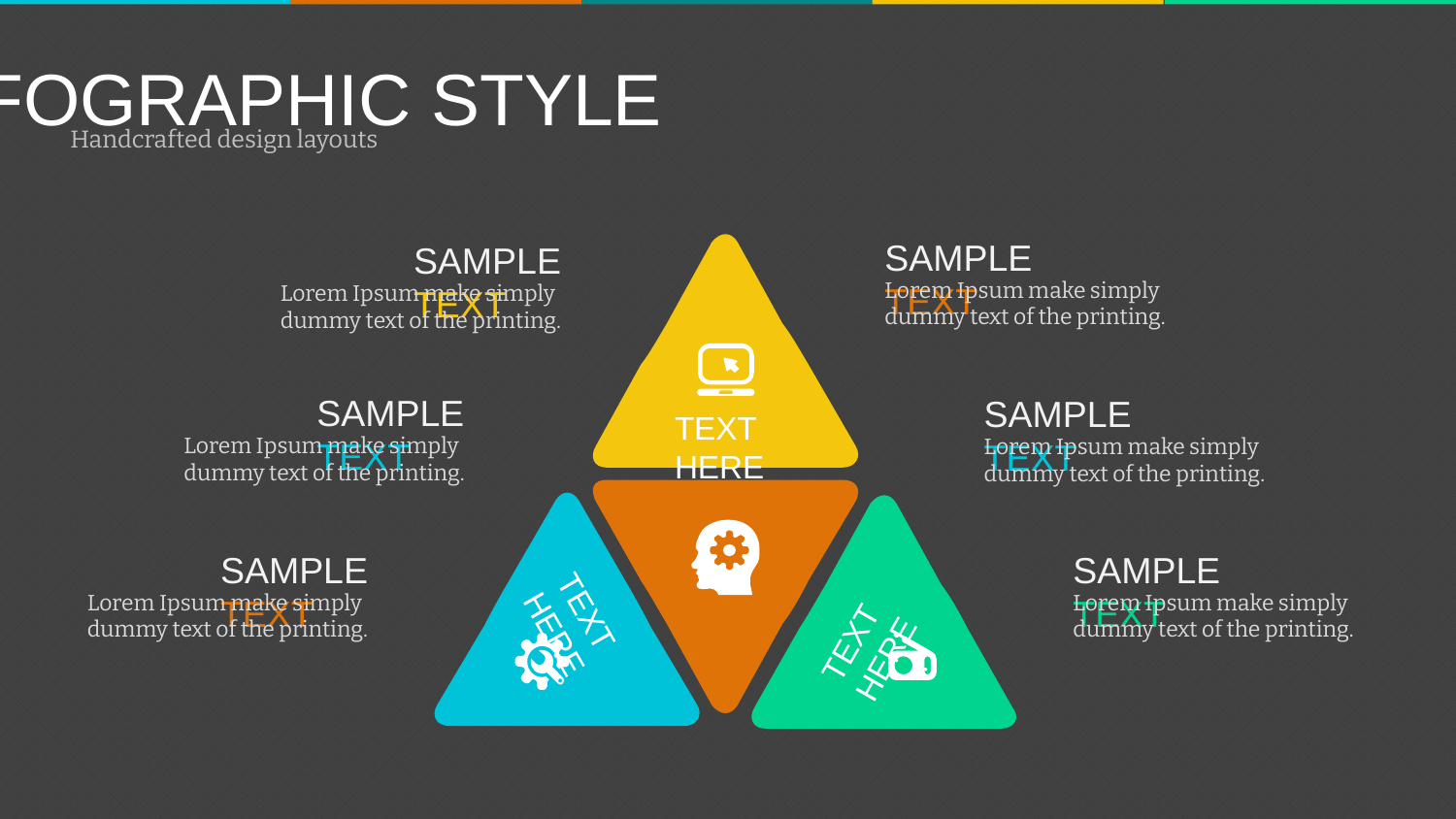

INFOGRAPHIC STYLE
Handcrafted design layouts
SAMPLE TEXT
SAMPLE TEXT

Lorem Ipsum make simply dummy text of the printing.
Lorem Ipsum make simply dummy text of the printing.

SAMPLE TEXT
SAMPLE TEXT
TEXT HERE
Lorem Ipsum make simply dummy text of the printing.
Lorem Ipsum make simply dummy text of the printing.

SAMPLE TEXT
SAMPLE TEXT
Lorem Ipsum make simply dummy text of the printing.
Lorem Ipsum make simply dummy text of the printing.
TEXT HERE
TEXT HERE